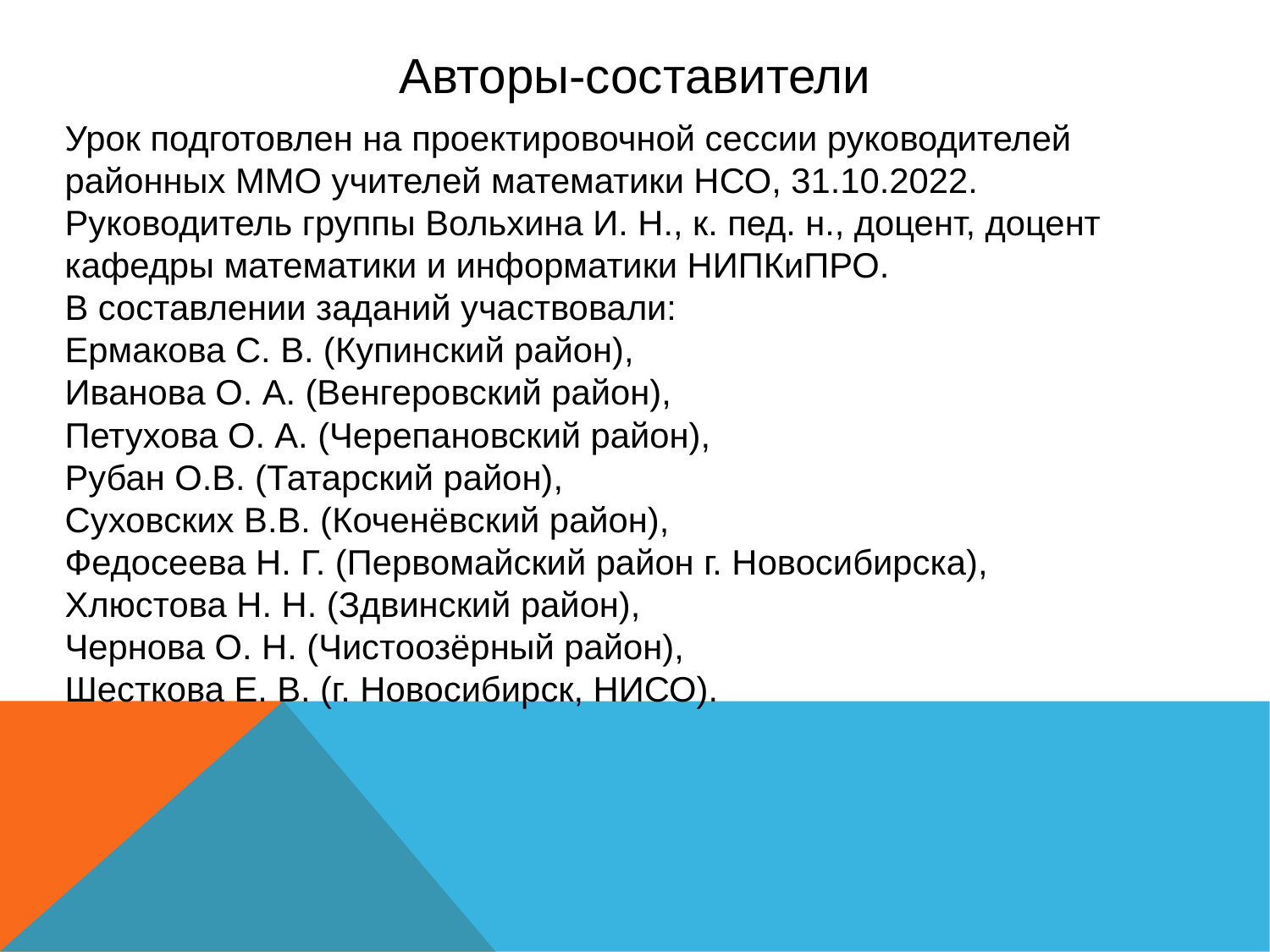

# Авторы-составители
Урок подготовлен на проектировочной сессии руководителей районных ММО учителей математики НСО, 31.10.2022.
Руководитель группы Вольхина И. Н., к. пед. н., доцент, доцент кафедры математики и информатики НИПКиПРО.
В составлении заданий участвовали:
Ермакова С. В. (Купинский район),
Иванова О. А. (Венгеровский район),
Петухова О. А. (Черепановский район),
Рубан О.В. (Татарский район),
Суховских В.В. (Коченёвский район),
Федосеева Н. Г. (Первомайский район г. Новосибирска),
Хлюстова Н. Н. (Здвинский район),
Чернова О. Н. (Чистоозёрный район),
Шесткова Е. В. (г. Новосибирск, НИСО).